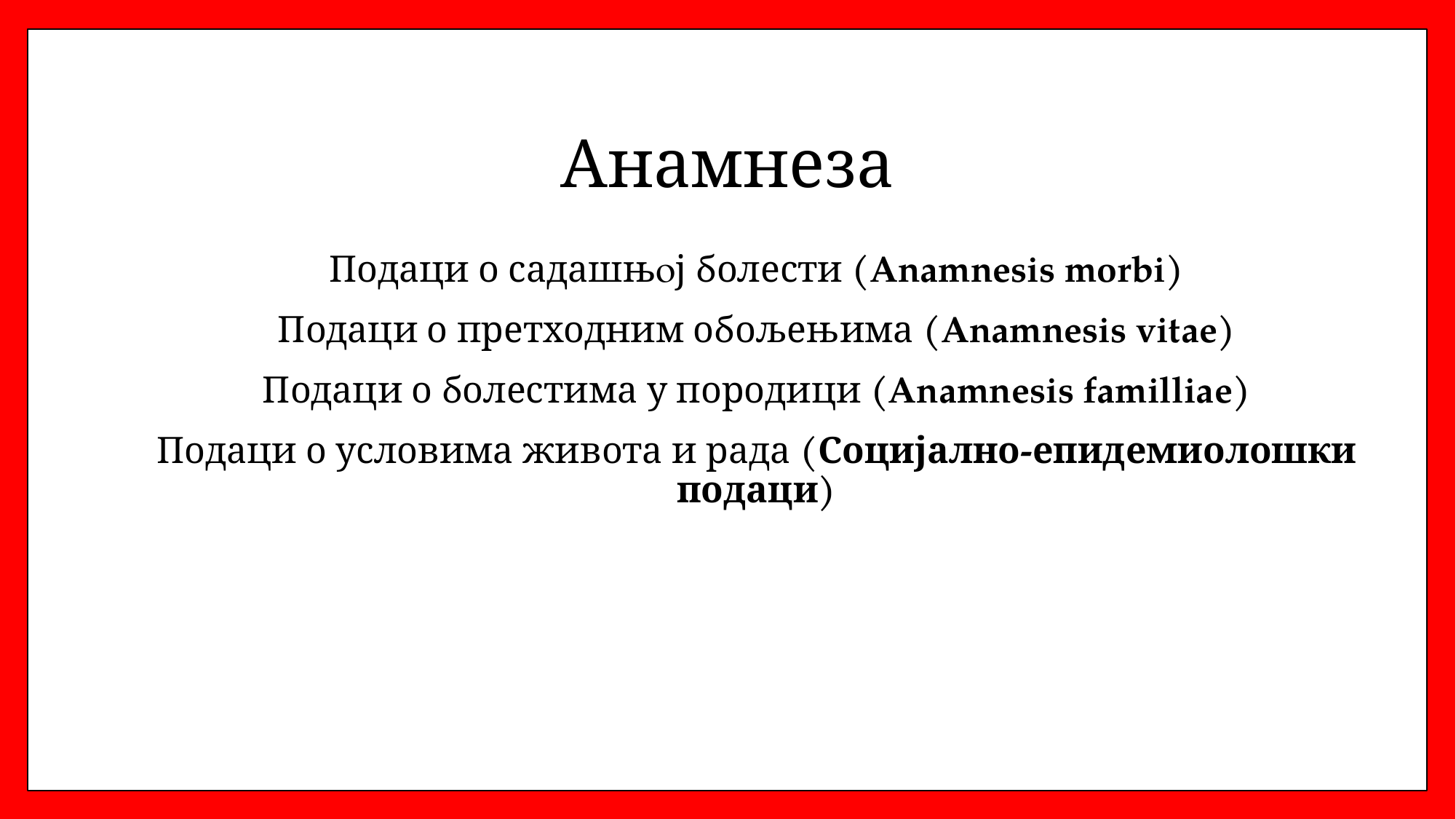

# Анамнеза
Подаци о садашњoј болести (Anamnesis morbi)
Подаци о претходним обољењима (Anamnesis vitae)
Подаци о болестима у породици (Anamnesis familliae)
Подаци о условима живота и рада (Социјално-епидемиолошки подаци)